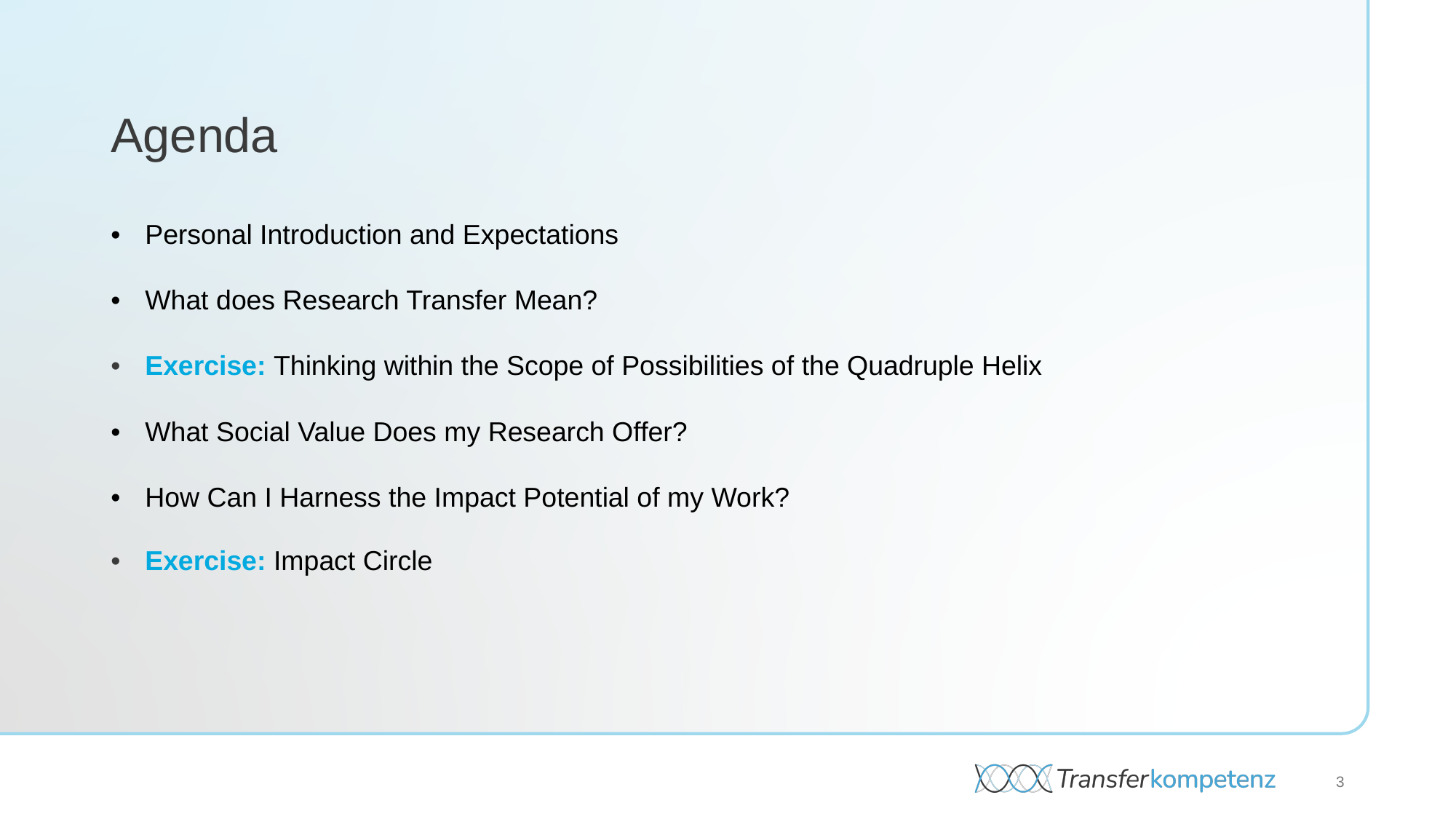

# Agenda
| Personal Introduction and Expectations |
| --- |
| What does Research Transfer Mean? |
| Exercise: Thinking within the Scope of Possibilities of the Quadruple Helix |
| What Social Value Does my Research Offer? |
| How Can I Harness the Impact Potential of my Work? |
| Exercise: Impact Circle |
3